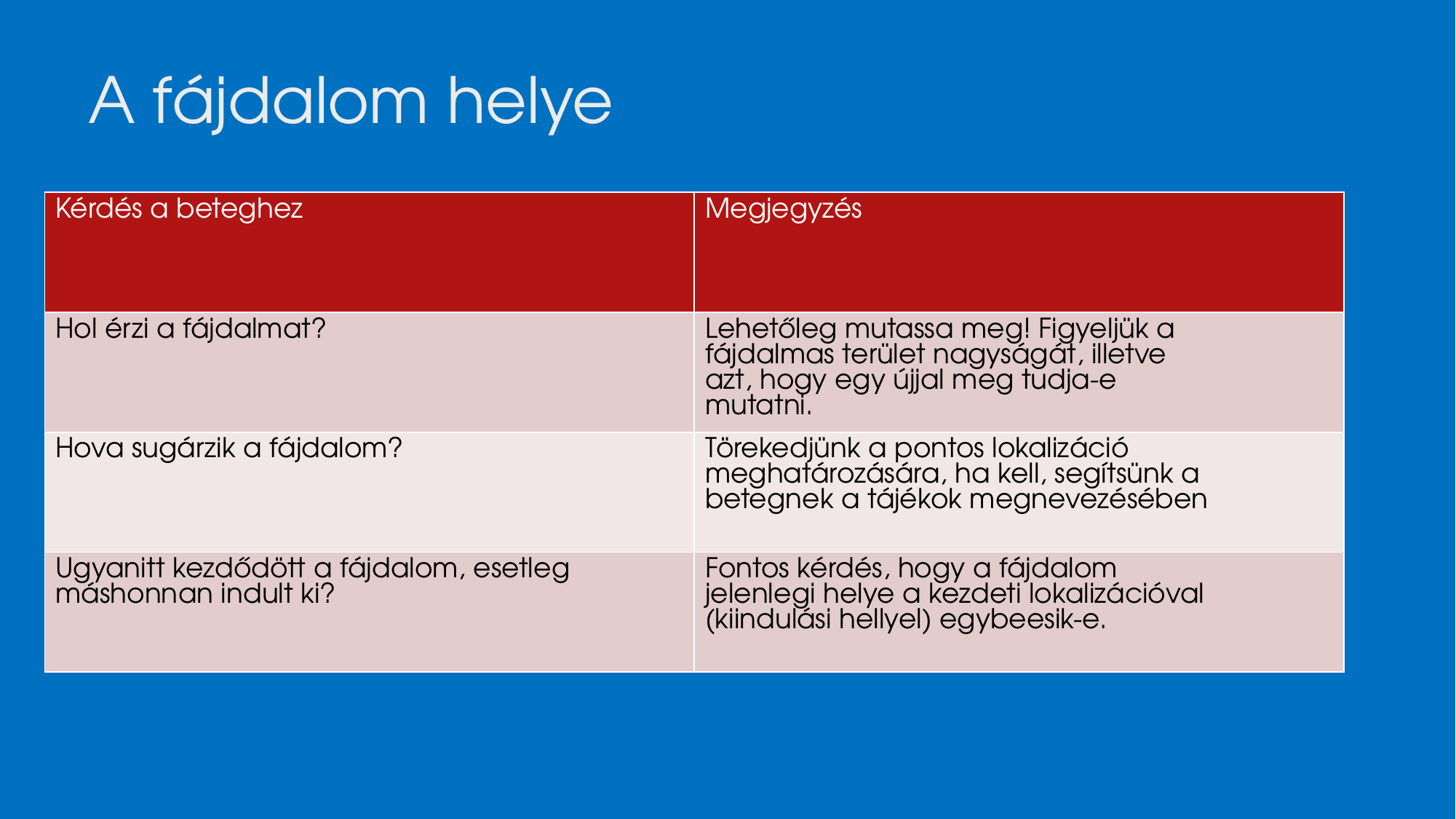

# A fájdalom helye
| Kérdés a beteghez | Megjegyzés |
| --- | --- |
| Hol érzi a fájdalmat? | Lehetőleg mutassa meg! Figyeljük a fájdalmas terület nagyságát, illetve azt, hogy egy újjal meg tudja-e mutatni. |
| Hova sugárzik a fájdalom? | Törekedjünk a pontos lokalizáció meghatározására, ha kell, segítsünk a betegnek a tájékok megnevezésében |
| Ugyanitt kezdődött a fájdalom, esetleg máshonnan indult ki? | Fontos kérdés, hogy a fájdalom jelenlegi helye a kezdeti lokalizációval (kiindulási hellyel) egybeesik-e. |